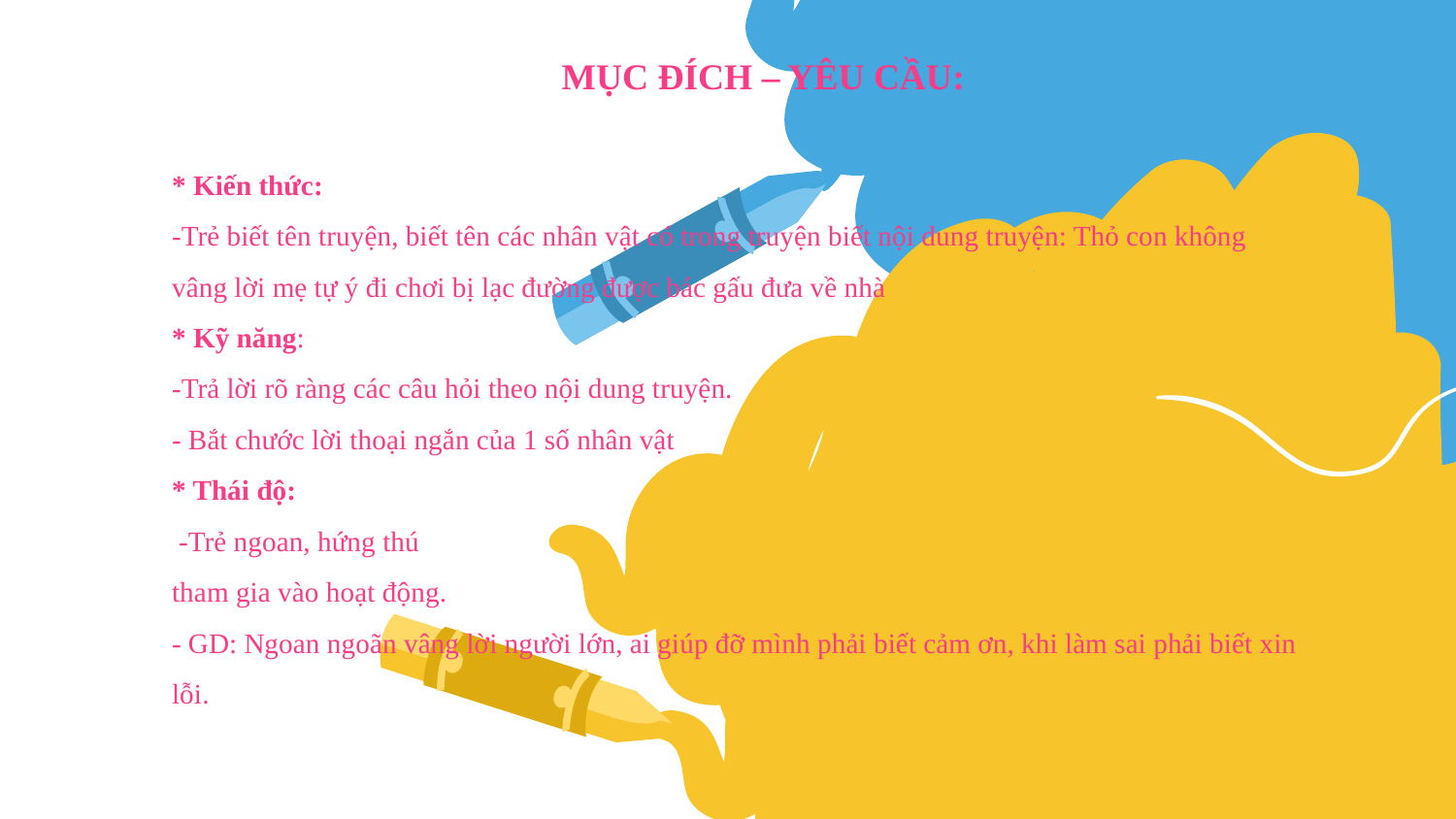

MỤC ĐÍCH – YÊU CẦU:

* Kiến thức:
-Trẻ biết tên truyện, biết tên các nhân vật có trong truyện biết nội dung truyện: Thỏ con không vâng lời mẹ tự ý đi chơi bị lạc đường được bác gấu đưa về nhà
* Kỹ năng:
-Trả lời rõ ràng các câu hỏi theo nội dung truyện.
- Bắt chước lời thoại ngắn của 1 số nhân vật
* Thái độ:
 -Trẻ ngoan, hứng thú
tham gia vào hoạt động.
- GD: Ngoan ngoãn vâng lời người lớn, ai giúp đỡ mình phải biết cảm ơn, khi làm sai phải biết xin lỗi.